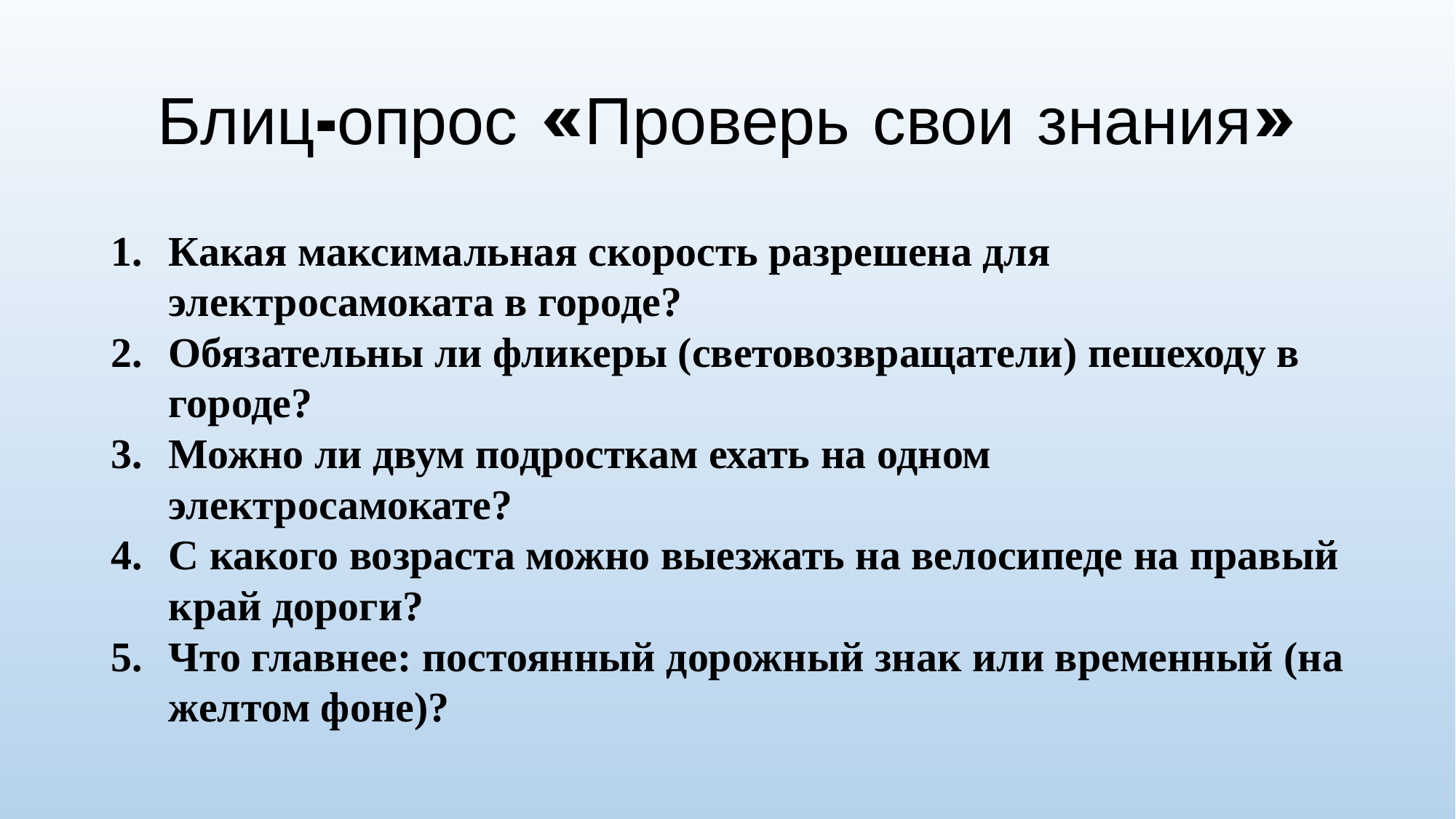

# Блиц-опрос «Проверь свои знания»
Какая максимальная скорость разрешена для электросамоката в городе?
Обязательны ли фликеры (световозвращатели) пешеходу в городе?
Можно ли двум подросткам ехать на одном электросамокате?
С какого возраста можно выезжать на велосипеде на правый край дороги?
Что главнее: постоянный дорожный знак или временный (на желтом фоне)?